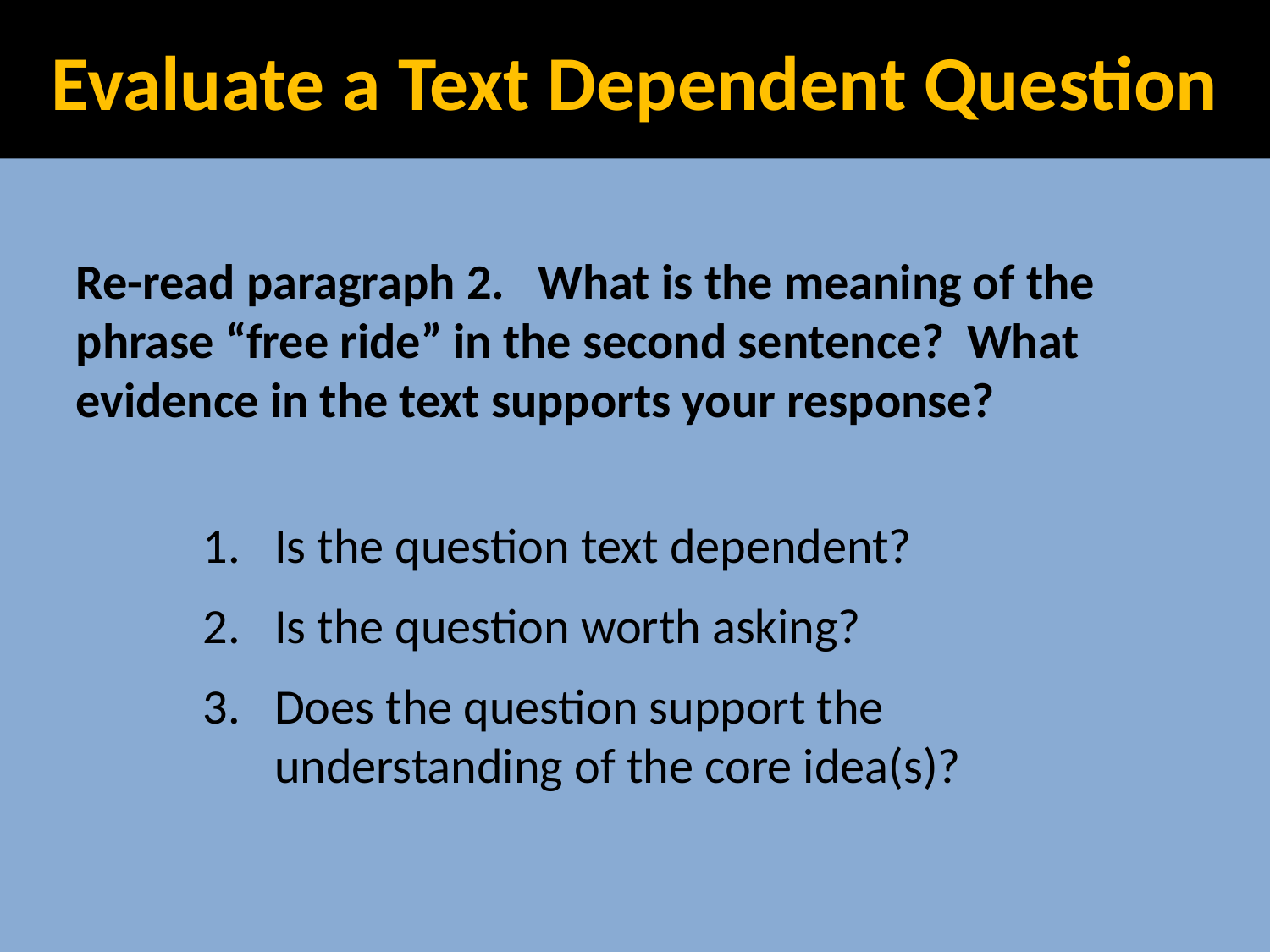

# Evaluate a Text Dependent Question
Re-read paragraph 2.   What is the meaning of the phrase “free ride” in the second sentence?  What evidence in the text supports your response?
Is the question text dependent?

Is the question worth asking?

Does the question support the understanding of the core idea(s)?